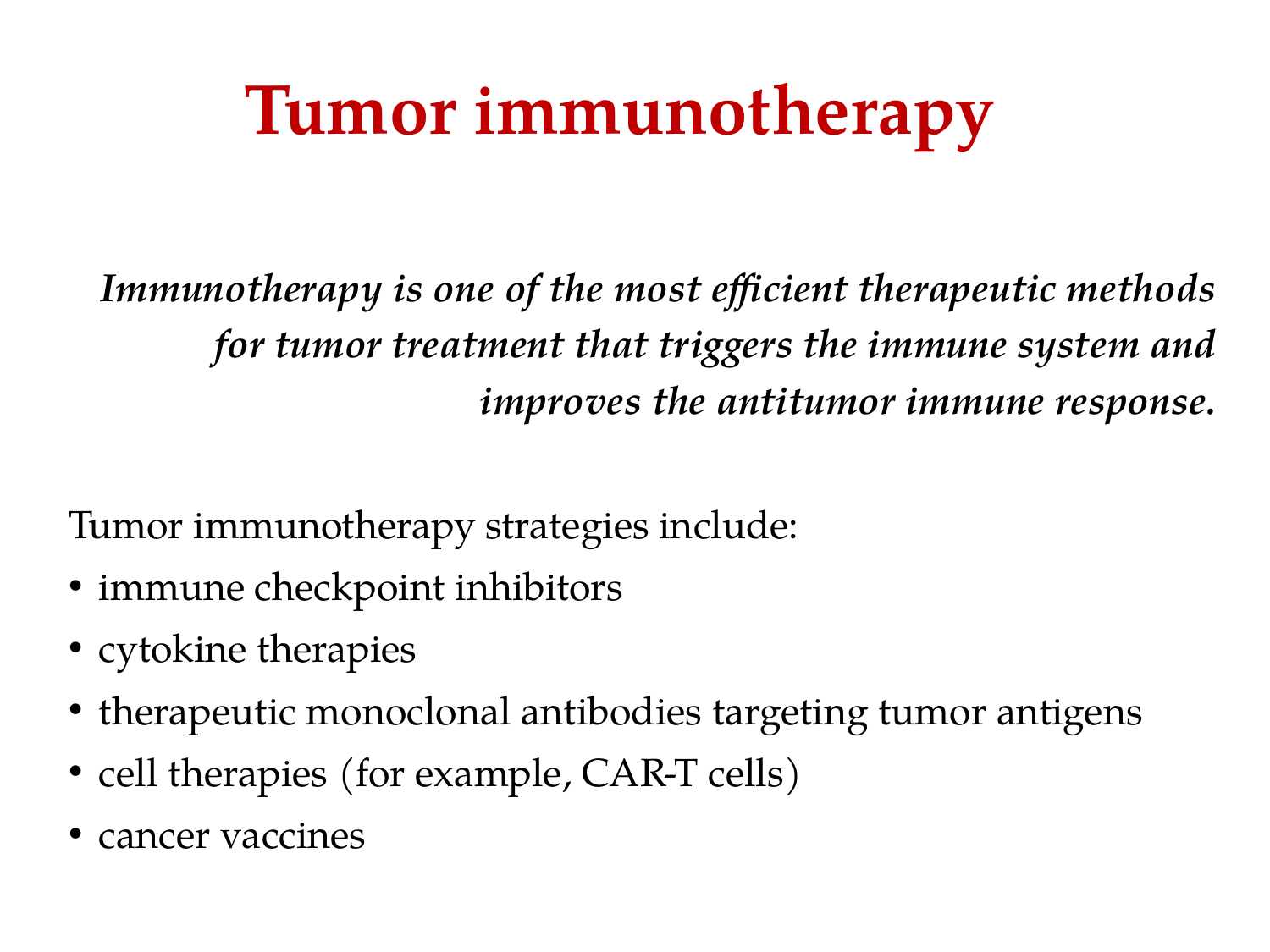

# Tumor immunotherapy
Immunotherapy is one of the most efficient therapeutic methods for tumor treatment that triggers the immune system and improves the antitumor immune response.

Tumor immunotherapy strategies include:
immune checkpoint inhibitors
cytokine therapies
therapeutic monoclonal antibodies targeting tumor antigens
cell therapies (for example, CAR-T cells)
cancer vaccines